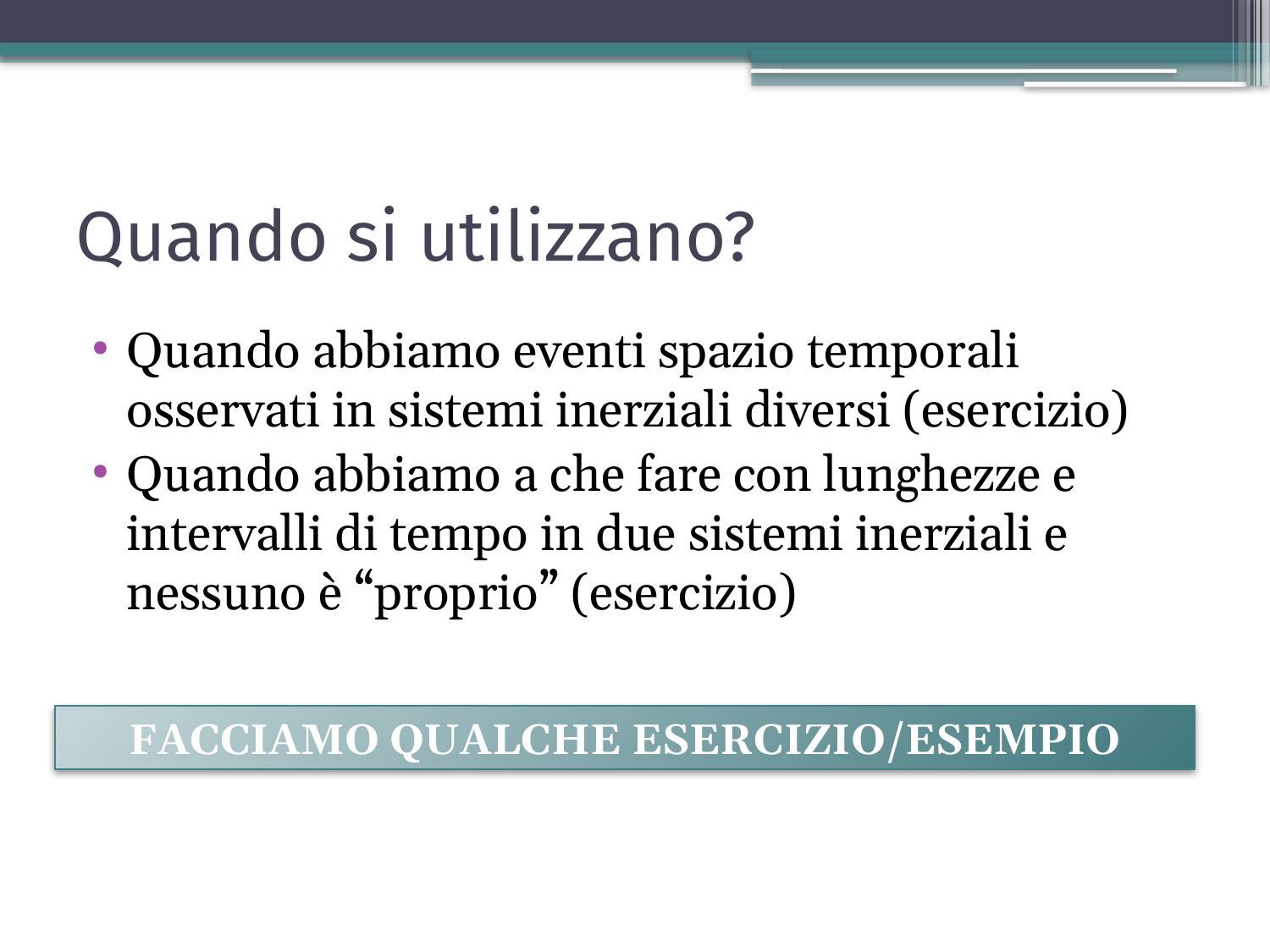

# Quando si utilizzano?
Quando abbiamo eventi spazio temporali osservati in sistemi inerziali diversi (esercizio)
Quando abbiamo a che fare con lunghezze e intervalli di tempo in due sistemi inerziali e nessuno è “proprio” (esercizio)
FACCIAMO QUALCHE ESERCIZIO/ESEMPIO